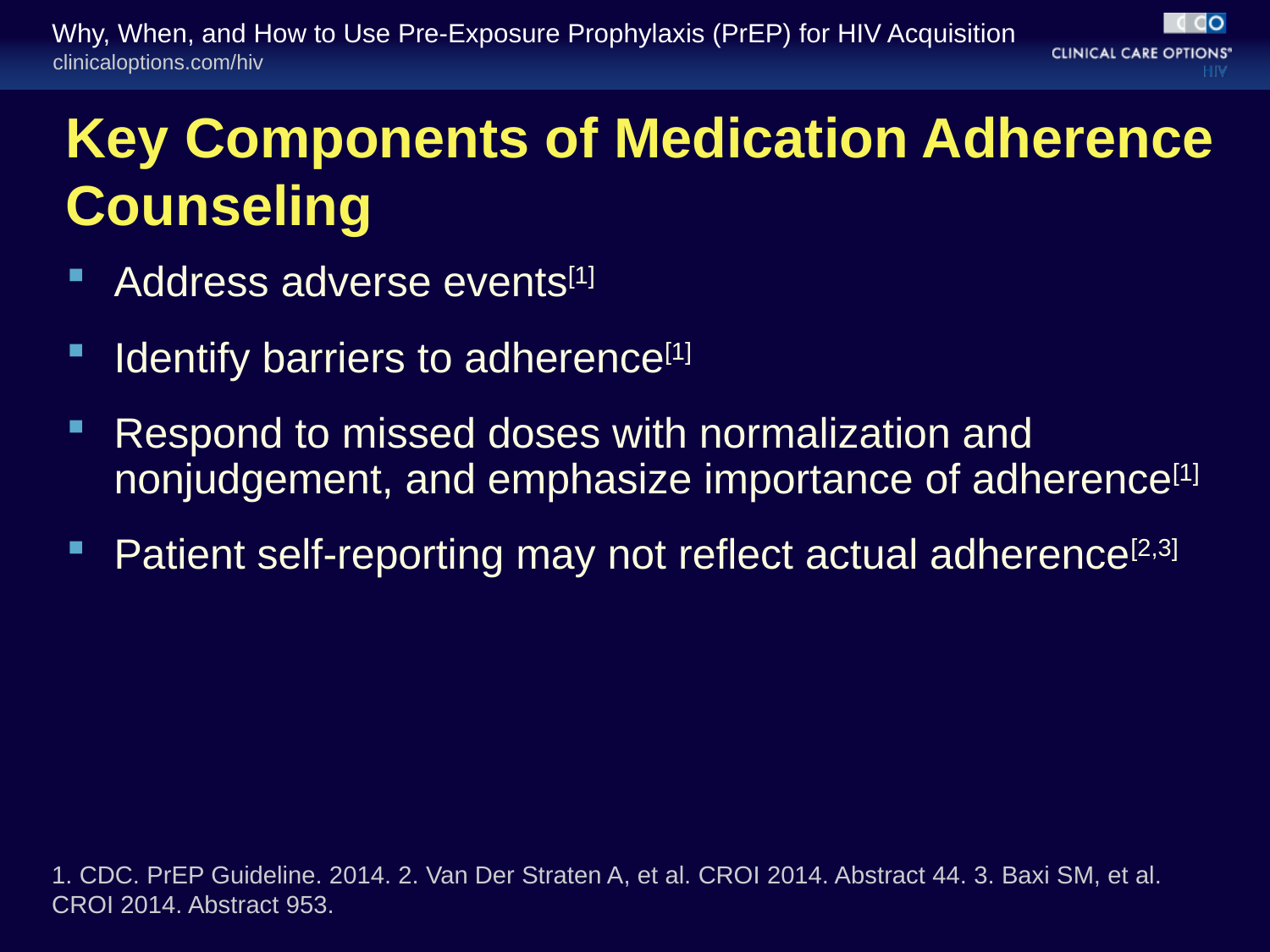

# Key Components of Medication Adherence Counseling
Address adverse events[1]
Identify barriers to adherence[1]
Respond to missed doses with normalization and nonjudgement, and emphasize importance of adherence[1]
Patient self-reporting may not reflect actual adherence[2,3]
1. CDC. PrEP Guideline. 2014. 2. Van Der Straten A, et al. CROI 2014. Abstract 44. 3. Baxi SM, et al. CROI 2014. Abstract 953.